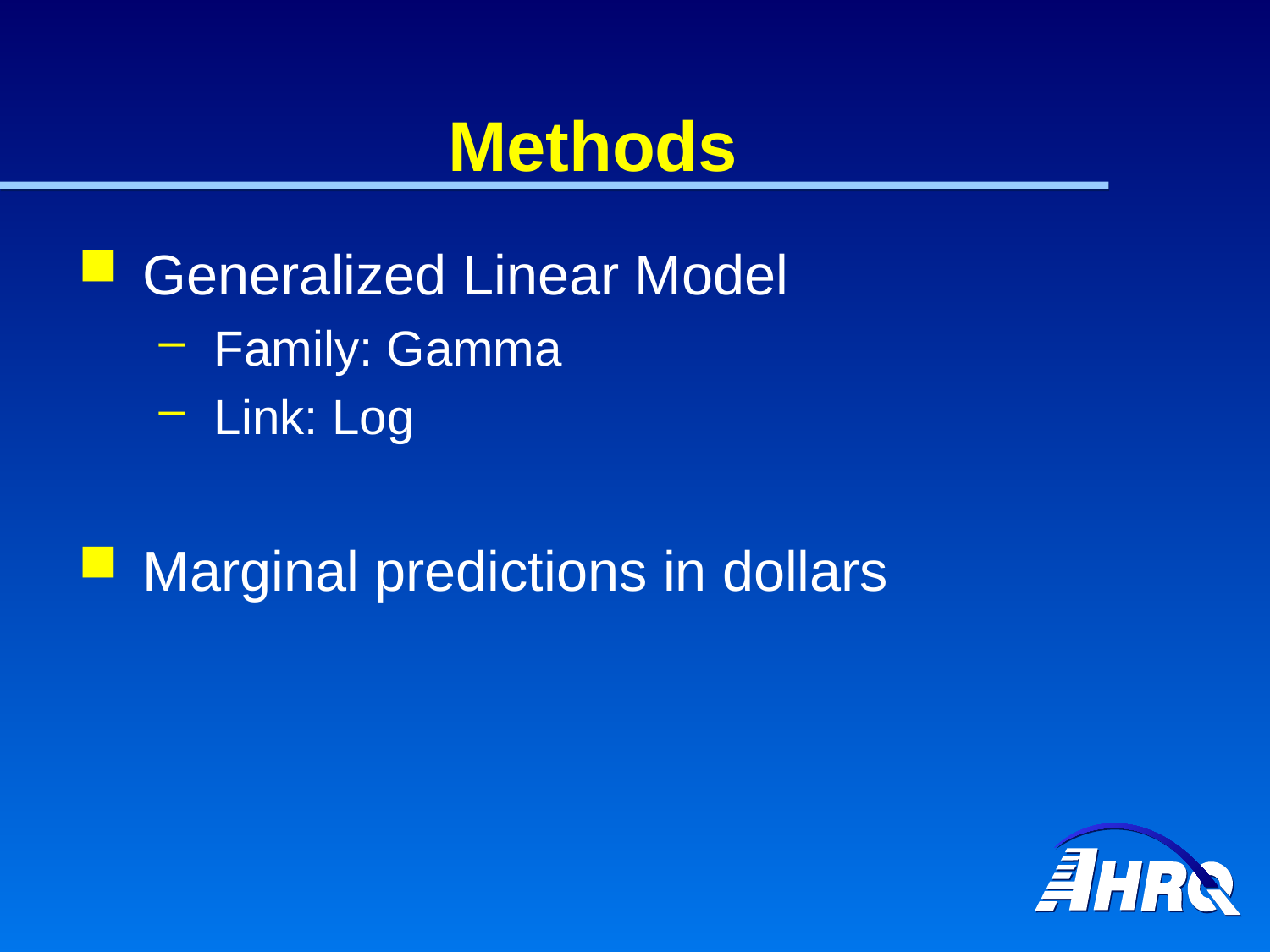

# Methods
Generalized Linear Model
Family: Gamma
Link: Log

Marginal predictions in dollars